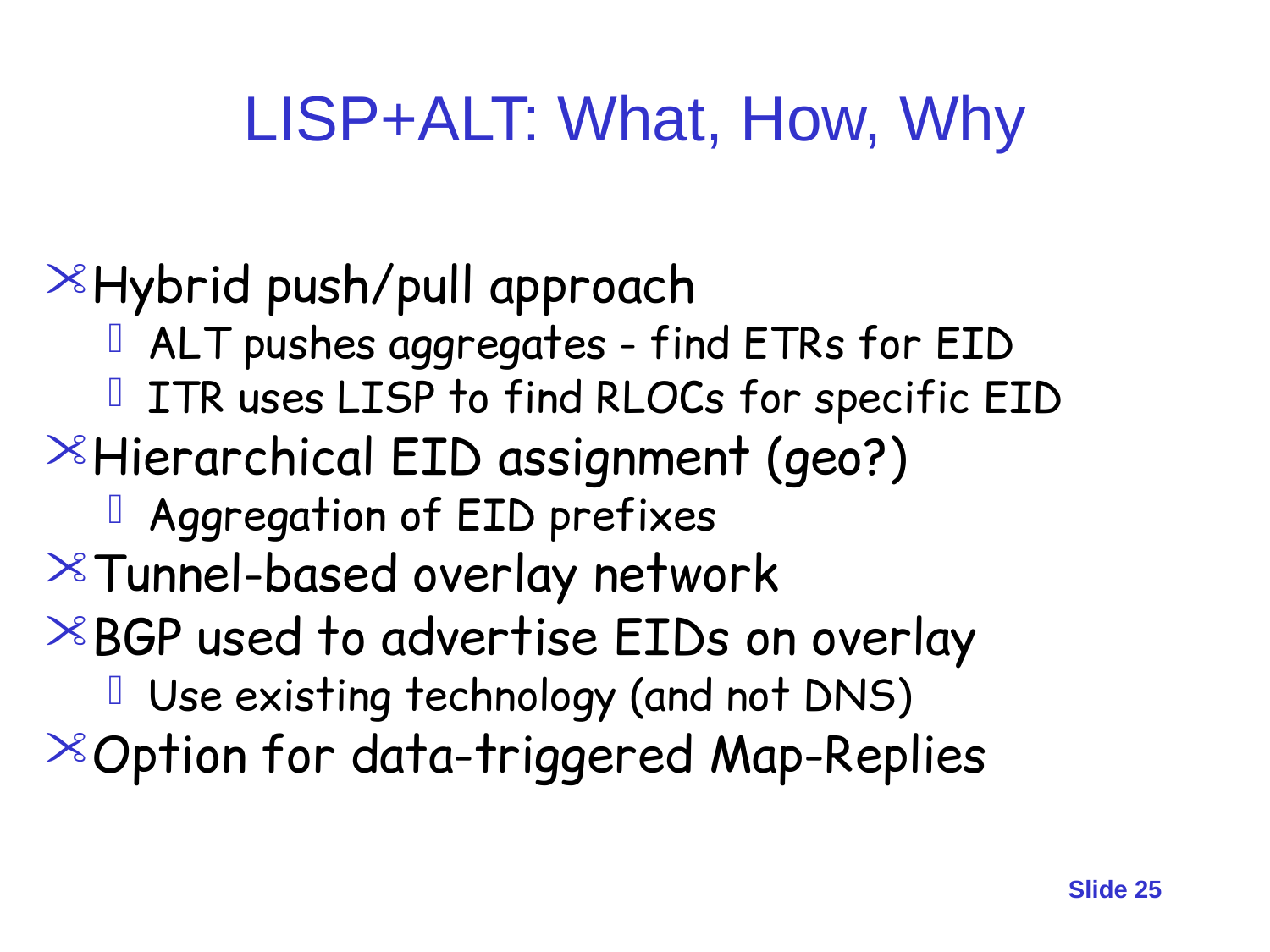

# LISP+ALT: What, How, Why
Hybrid push/pull approach
ALT pushes aggregates - find ETRs for EID
ITR uses LISP to find RLOCs for specific EID
Hierarchical EID assignment (geo?)
Aggregation of EID prefixes
Tunnel-based overlay network
BGP used to advertise EIDs on overlay
Use existing technology (and not DNS)
Option for data-triggered Map-Replies
Slide 25